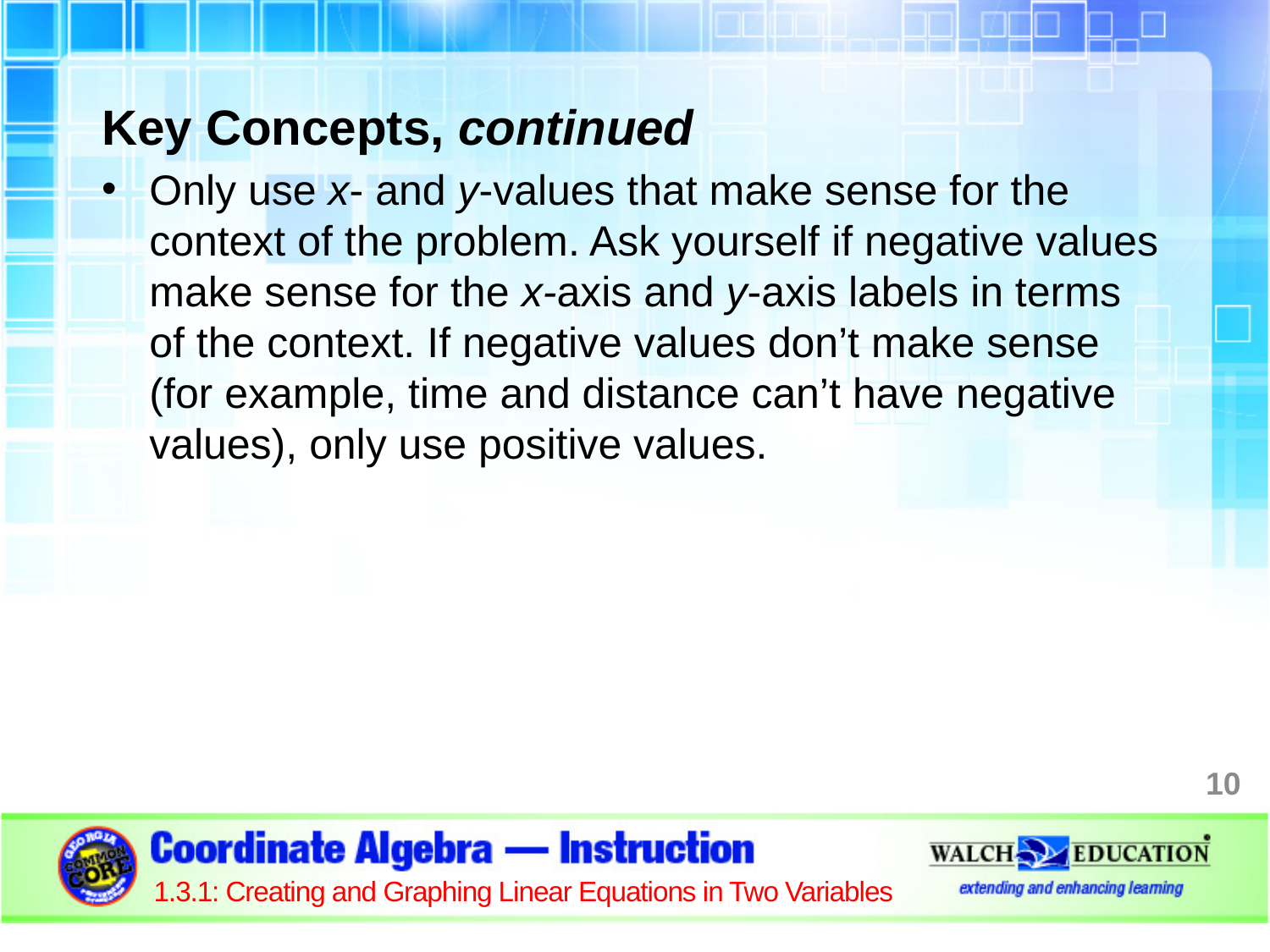

Key Concepts, continued
Only use x- and y-values that make sense for the context of the problem. Ask yourself if negative values make sense for the x-axis and y-axis labels in terms of the context. If negative values don’t make sense (for example, time and distance can’t have negative values), only use positive values.

10
1.3.1: Creating and Graphing Linear Equations in Two Variables